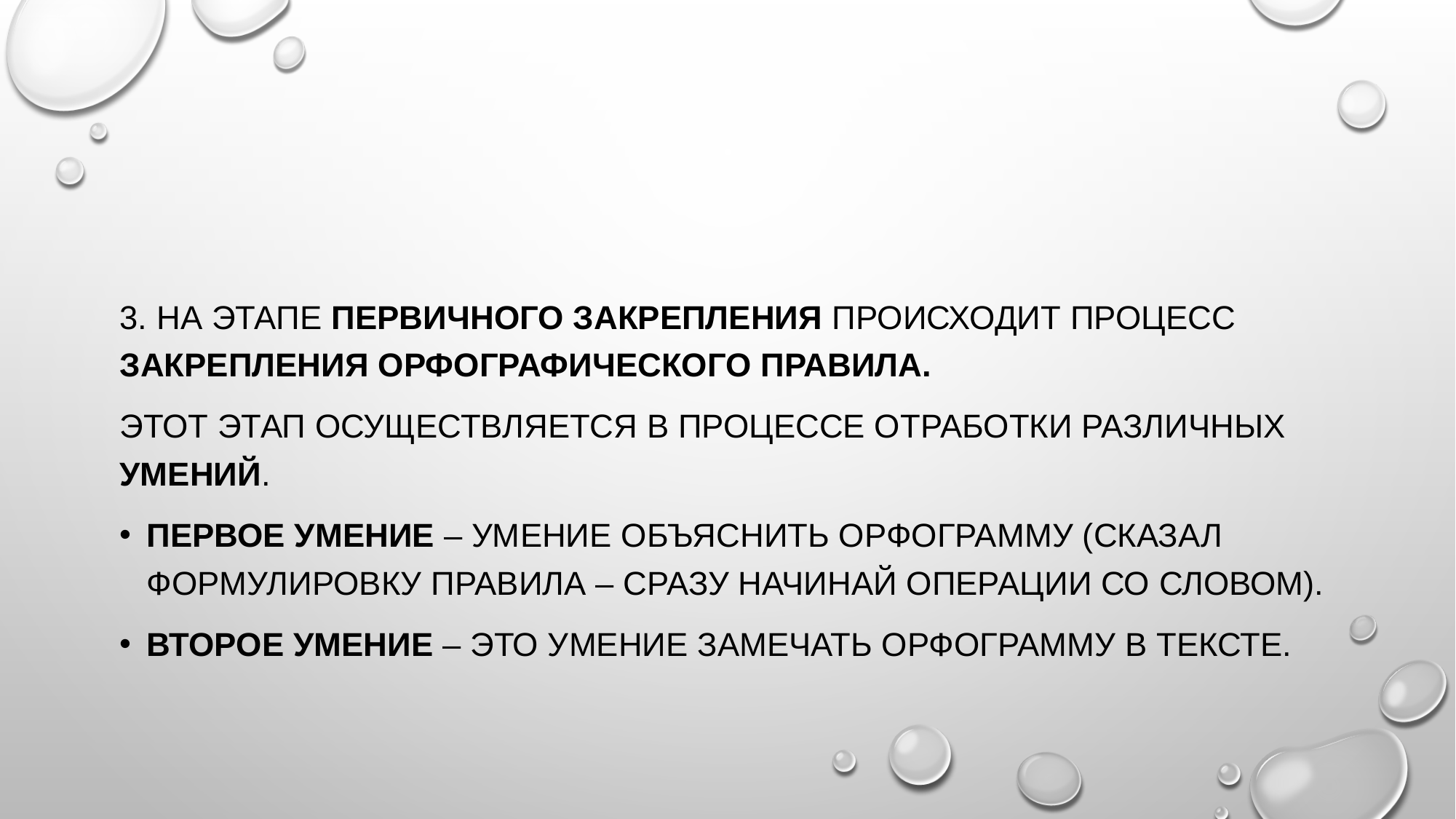

#
3. На этапе первичного закрепления происходит процесс закрепления орфографического правила.
Этот этап осуществляется в процессе отработки различных умений.
Первое умение – умение объяснить орфограмму (сказал формулировку правила – сразу начинай операции со словом).
Второе умение – это умение замечать орфограмму в тексте.